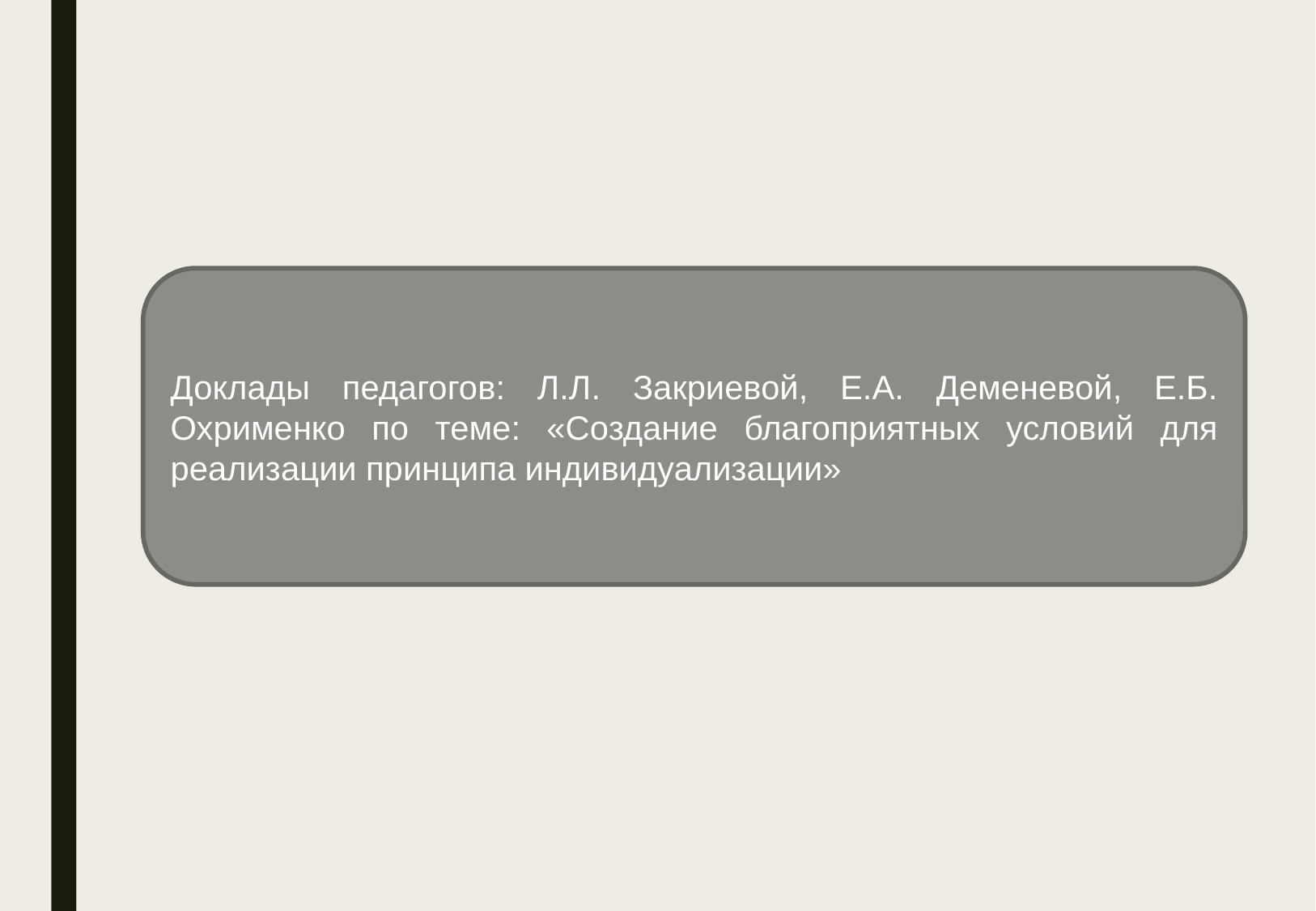

Доклады педагогов: Л.Л. Закриевой, Е.А. Деменевой, Е.Б. Охрименко по теме: «Создание благоприятных условий для реализации принципа индивидуализации»